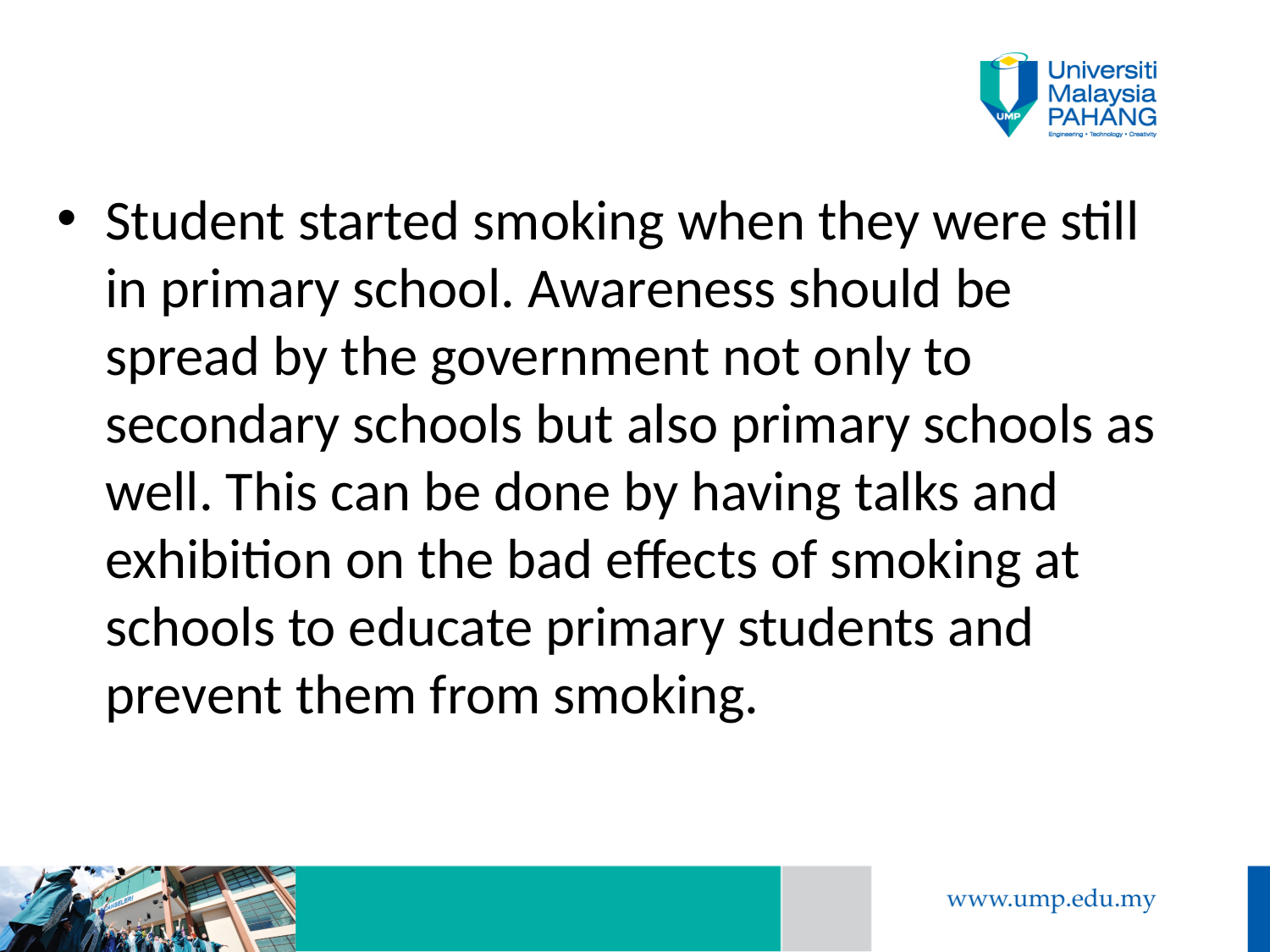

Student started smoking when they were still in primary school. Awareness should be spread by the government not only to secondary schools but also primary schools as well. This can be done by having talks and exhibition on the bad effects of smoking at schools to educate primary students and prevent them from smoking.